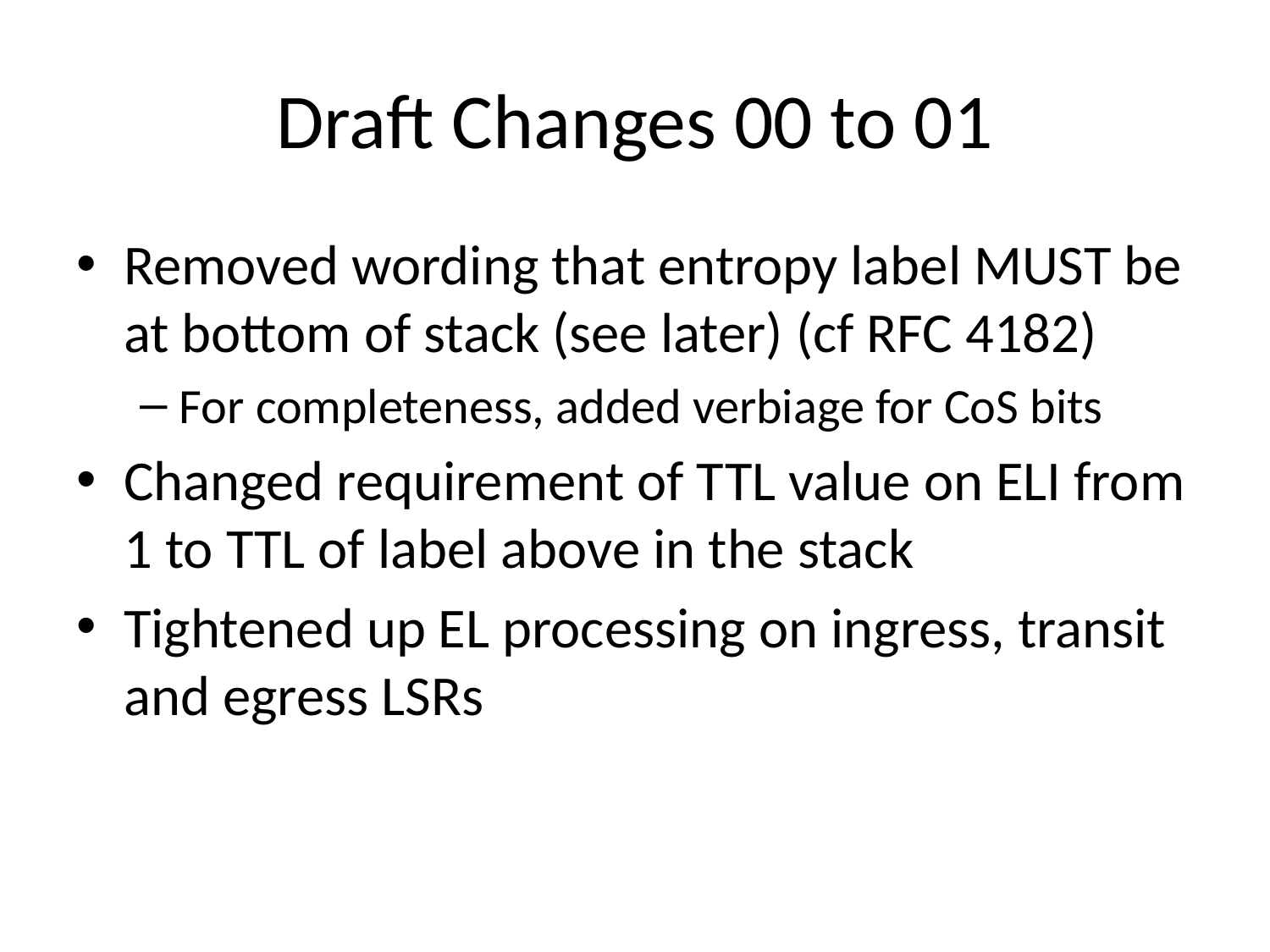

# Draft Changes 00 to 01
Removed wording that entropy label MUST be at bottom of stack (see later) (cf RFC 4182)
For completeness, added verbiage for CoS bits
Changed requirement of TTL value on ELI from 1 to TTL of label above in the stack
Tightened up EL processing on ingress, transit and egress LSRs